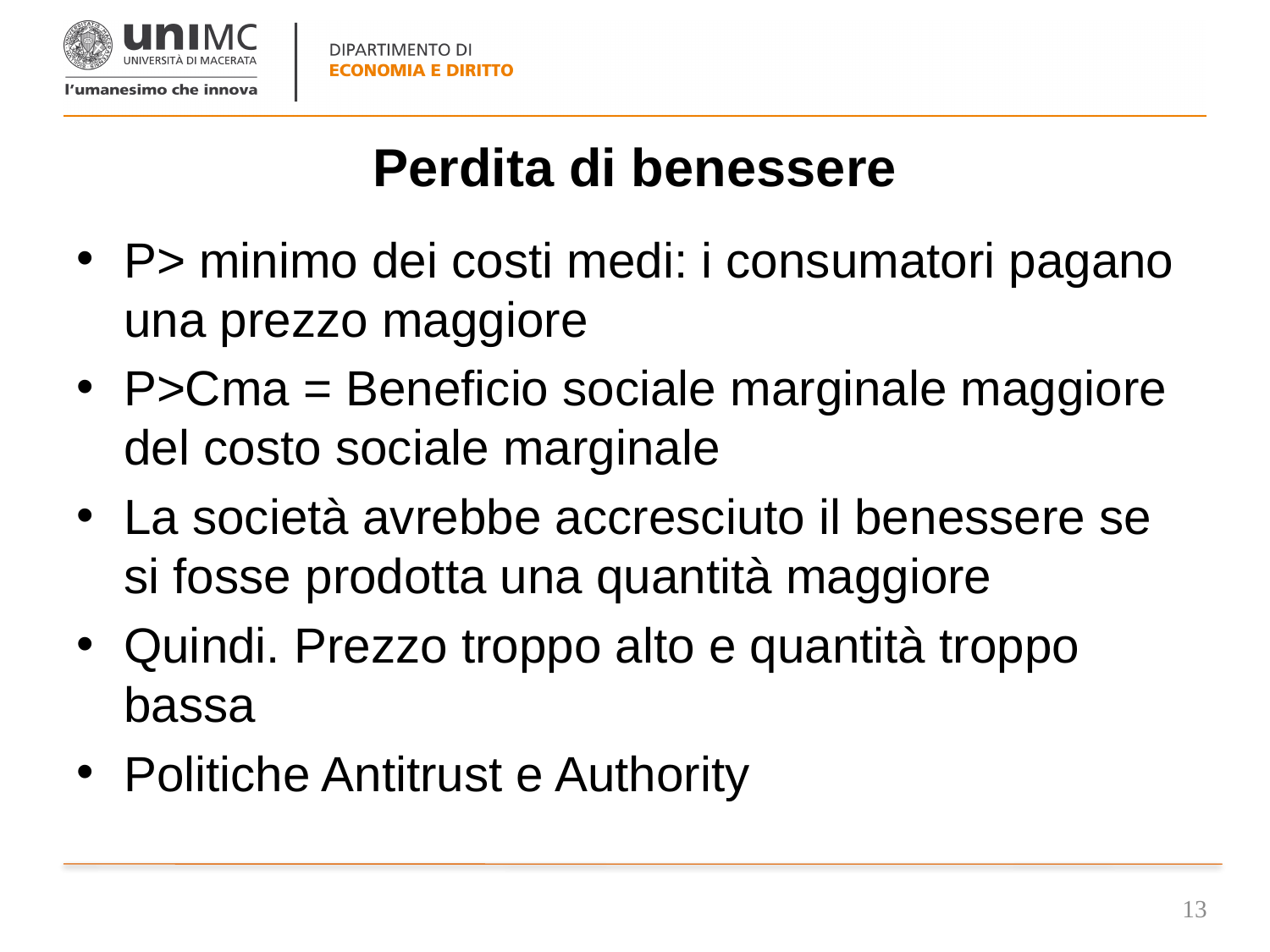

# Perdita di benessere
P> minimo dei costi medi: i consumatori pagano una prezzo maggiore
P>Cma = Beneficio sociale marginale maggiore del costo sociale marginale
La società avrebbe accresciuto il benessere se si fosse prodotta una quantità maggiore
Quindi. Prezzo troppo alto e quantità troppo bassa
Politiche Antitrust e Authority
13